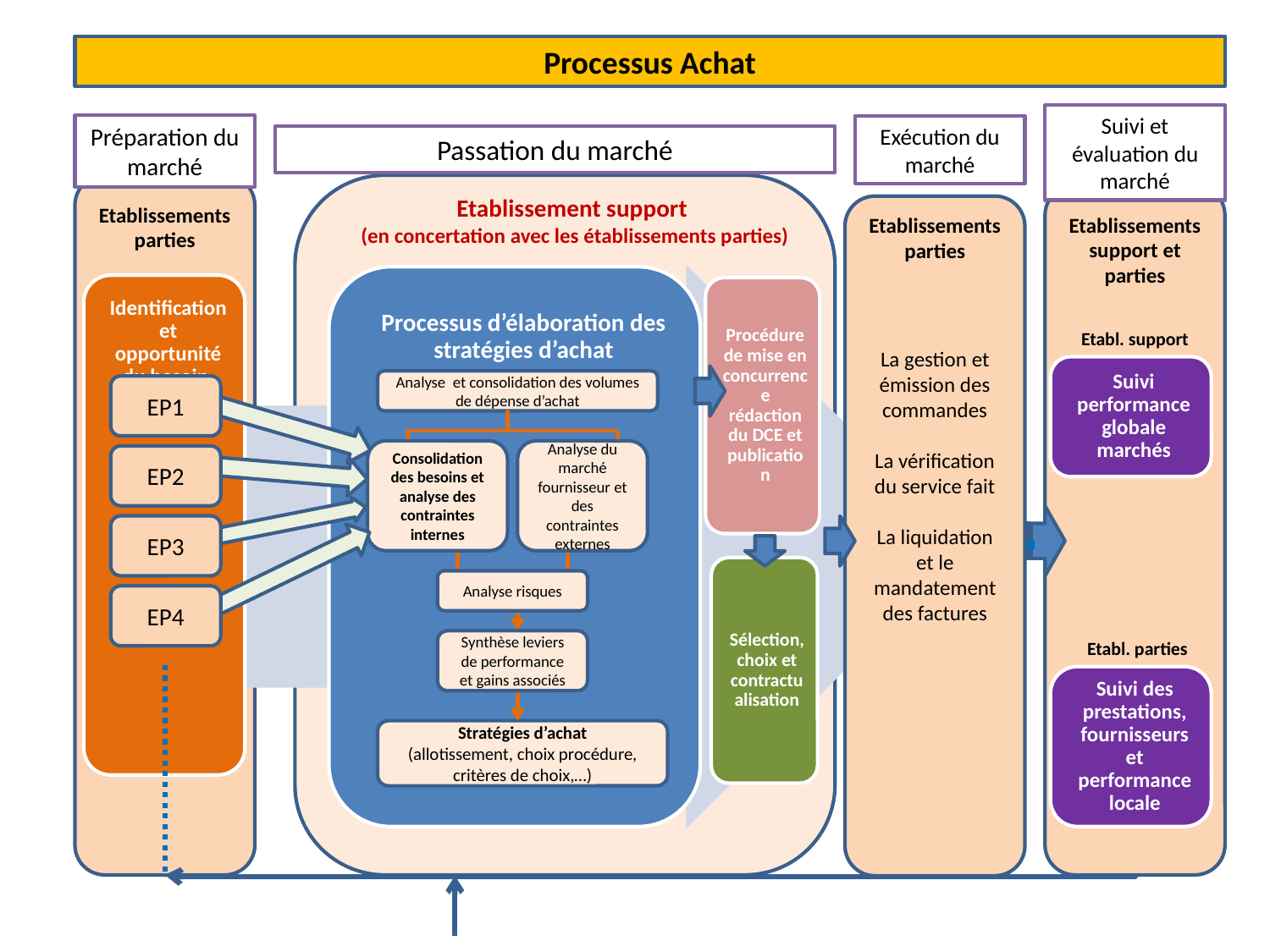

Processus Achat
Suivi et évaluation du marché
Préparation du marché
Exécution du marché
Passation du marché

Etablissement support
(en concertation avec les établissements parties)

Etablissements parties
La gestion et émission des commandes

La vérification du service fait

La liquidation et le mandatement des factures

Etablissements support et parties
Etablissements parties
Identification et opportunité du besoin
Processus d’élaboration des stratégies d’achat

Procédure de mise en concurrence rédaction du DCE et publication
Sélection, choix et contractualisation
Suivi des prestations, fournisseurs et performance locale
Suivi performance globale marchés
Etabl. support

Analyse  et consolidation des volumes de dépense d’achat
EP1

Consolidation des besoins et analyse des contraintes internes
Analyse du marché fournisseur et des contraintes externes
EP2

EP3

Analyse risques
EP4
Synthèse leviers de performance et gains associés
Etabl. parties
Stratégies d’achat
(allotissement, choix procédure, critères de choix,…)